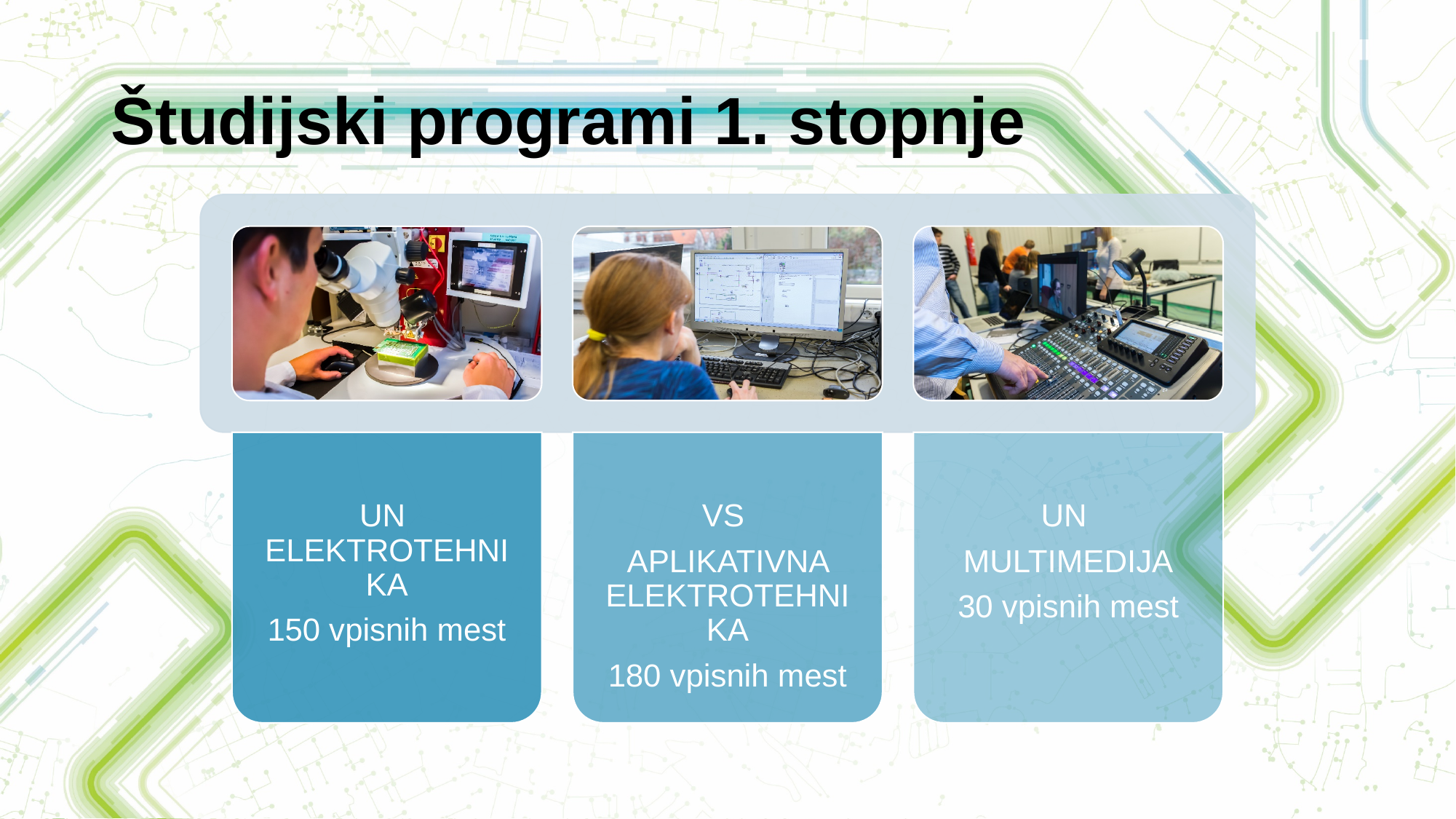

# Študijski programi 1. stopnje

UN
ELEKTROTEHNIKA
150 vpisnih mest

VS
APLIKATIVNA ELEKTROTEHNIKA
180 vpisnih mest

UN
MULTIMEDIJA
30 vpisnih mest